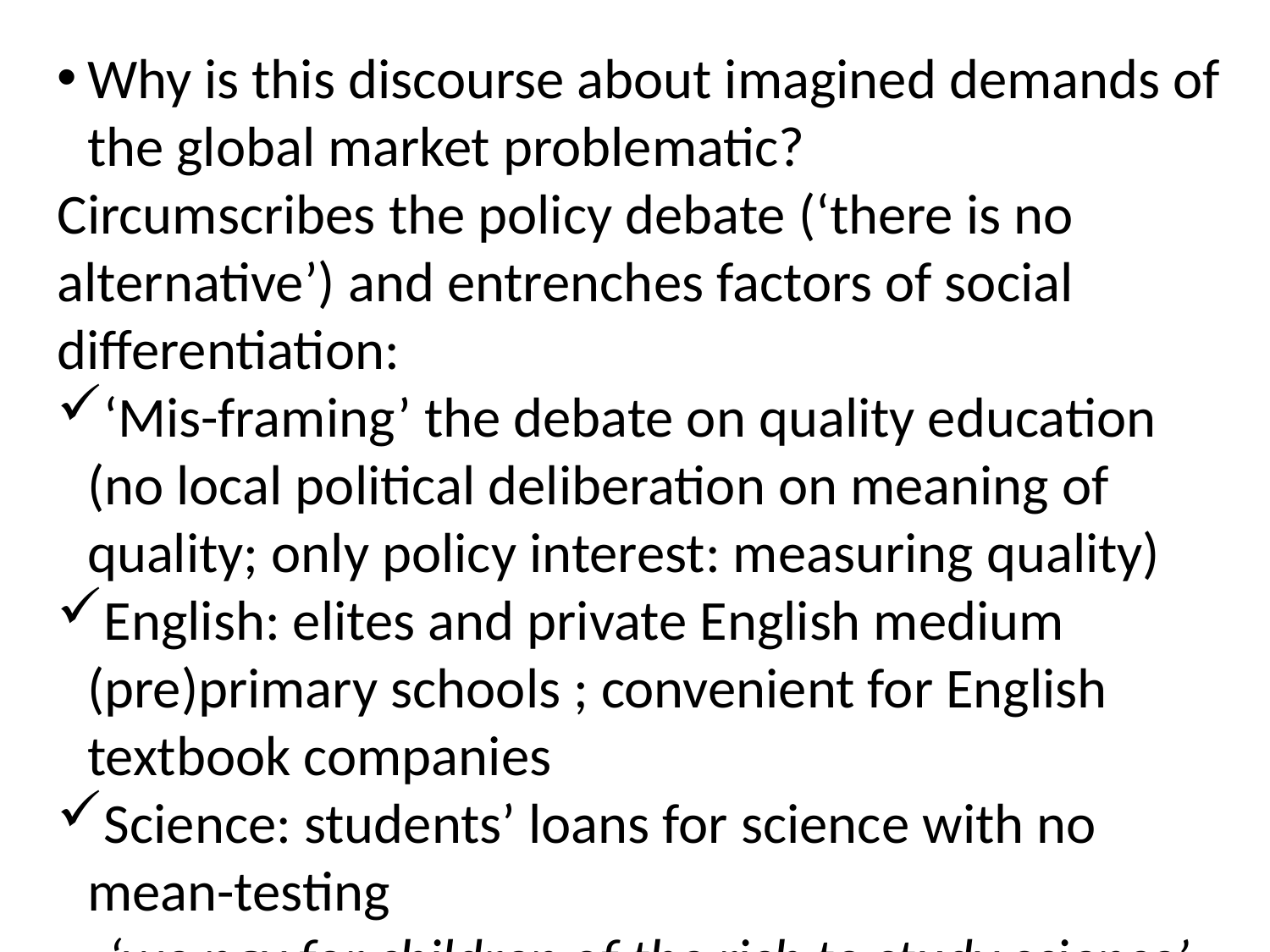

18
Why is this discourse about imagined demands of the global market problematic?
Circumscribes the policy debate (‘there is no alternative’) and entrenches factors of social differentiation:
‘Mis-framing’ the debate on quality education (no local political deliberation on meaning of quality; only policy interest: measuring quality)
English: elites and private English medium (pre)primary schools ; convenient for English textbook companies
Science: students’ loans for science with no mean-testing
    ‘we pay for children of the rich to study science’ 	(MP, Kigoma)